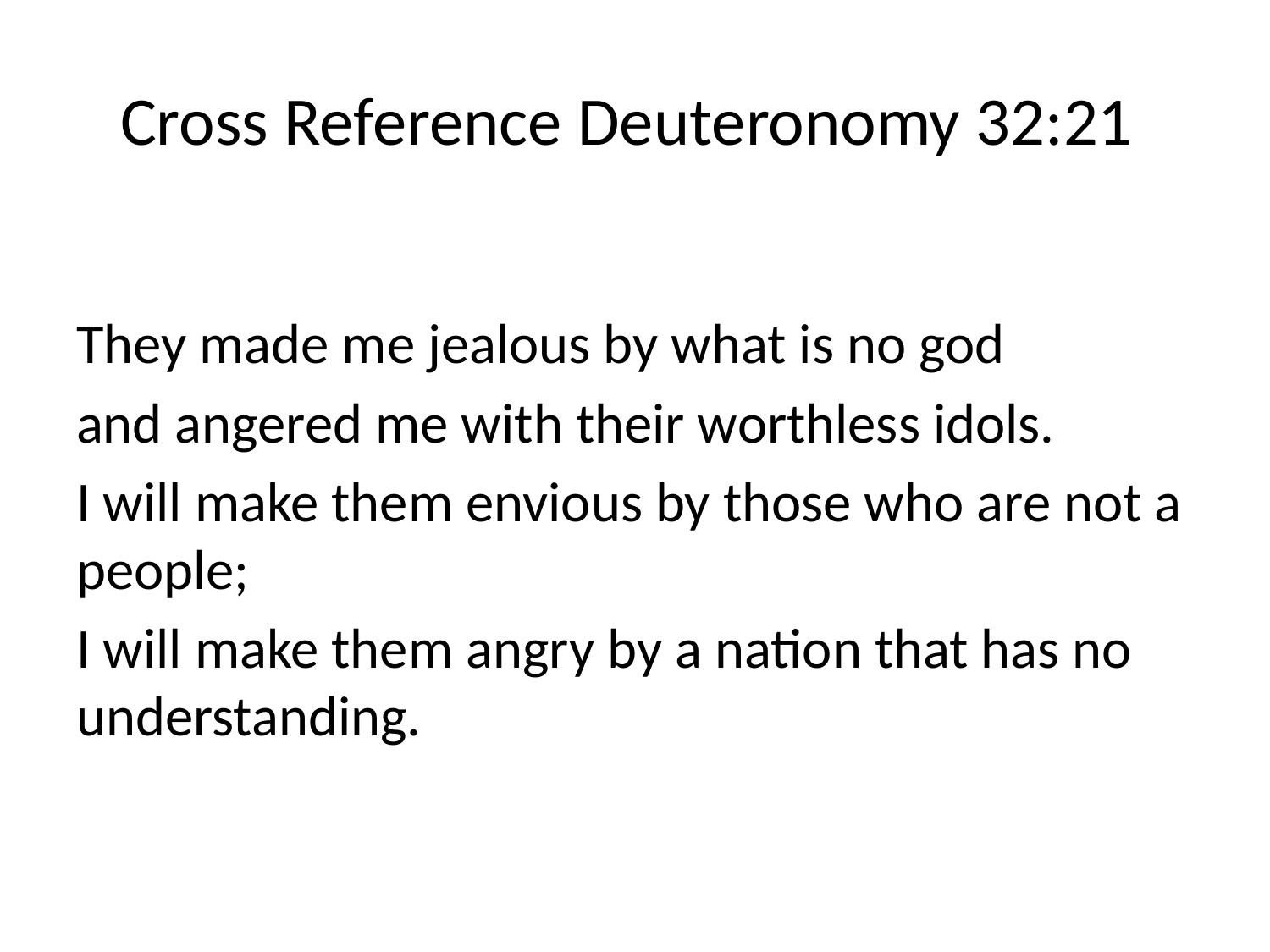

# Cross Reference Deuteronomy 32:21

They made me jealous by what is no god
and angered me with their worthless idols.
I will make them envious by those who are not a people;
I will make them angry by a nation that has no understanding.